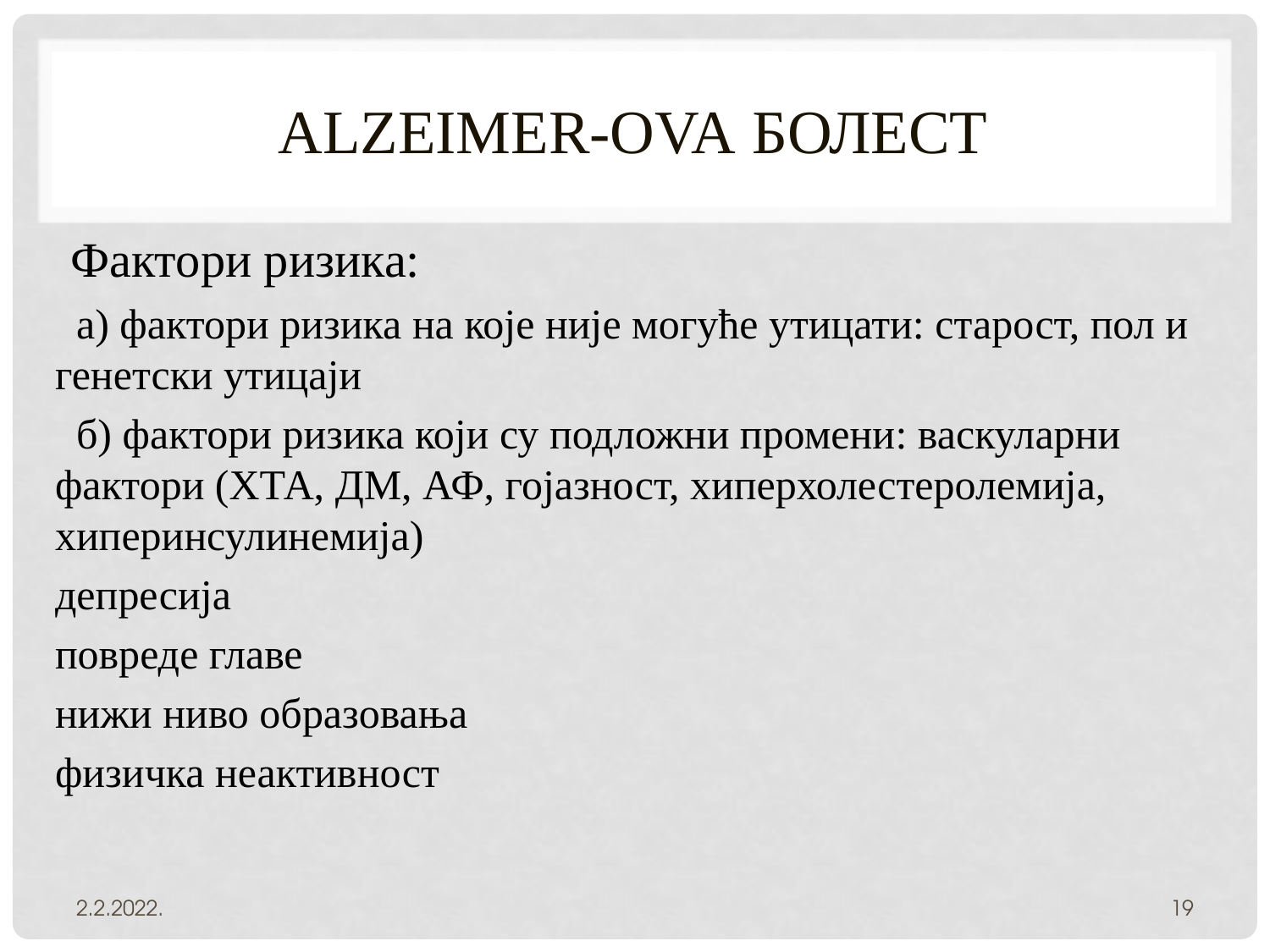

# Alzeimer-ova болест
Фактори ризика:
  а) фактори ризика на које није могуће утицати: старост, пол и генетски утицаји
  б) фактори ризика који су подложни промени: васкуларни фактори (ХТА, ДМ, АФ, гојазност, хиперхолестеролемија, хиперинсулинемија)
депресија
повреде главе
нижи ниво образовања
физичка неактивност
2.2.2022.
19